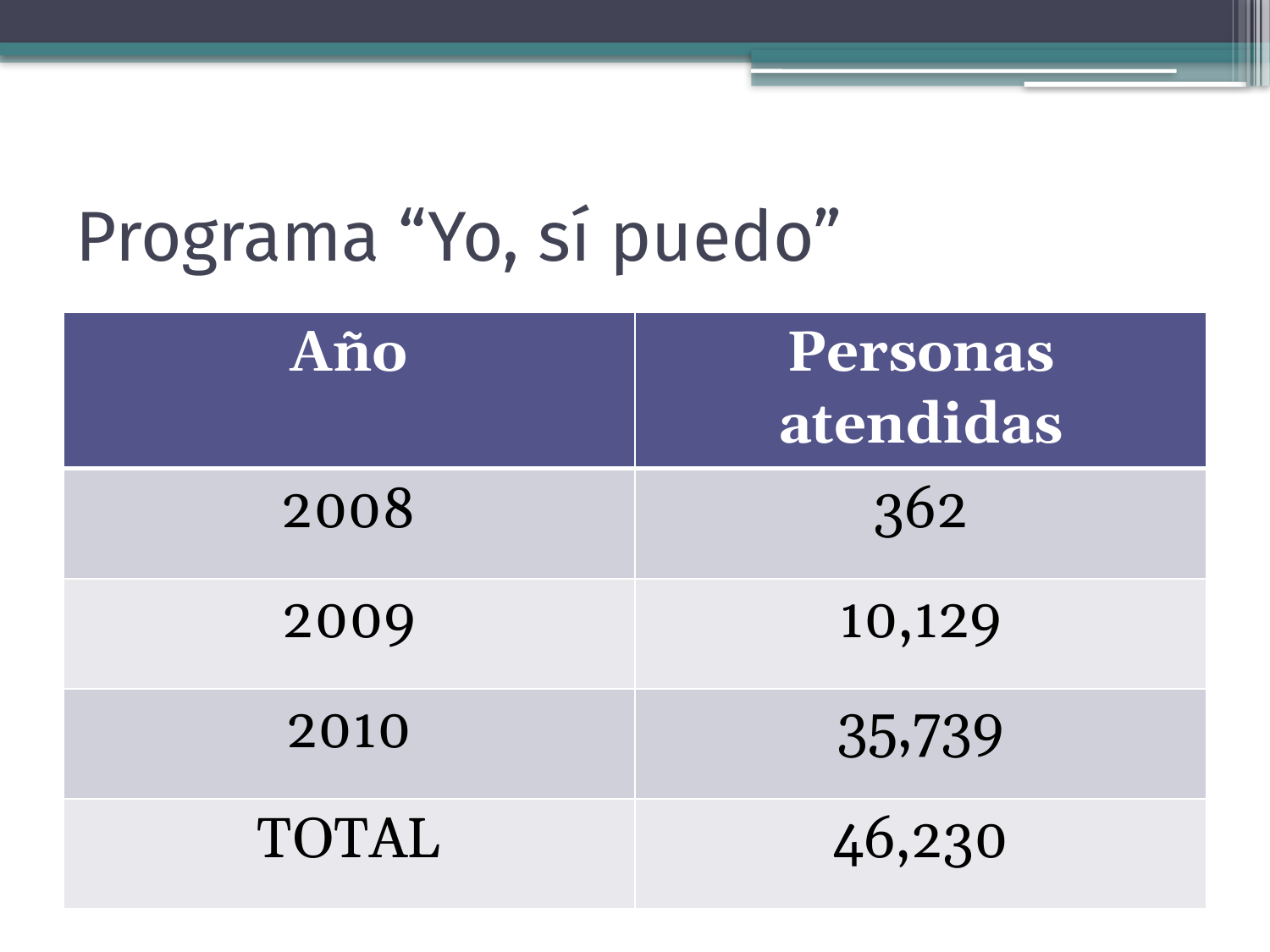

# Programa “Yo, sí puedo”
| Año | Personas atendidas |
| --- | --- |
| 2008 | 362 |
| 2009 | 10,129 |
| 2010 | 35,739 |
| TOTAL | 46,230 |